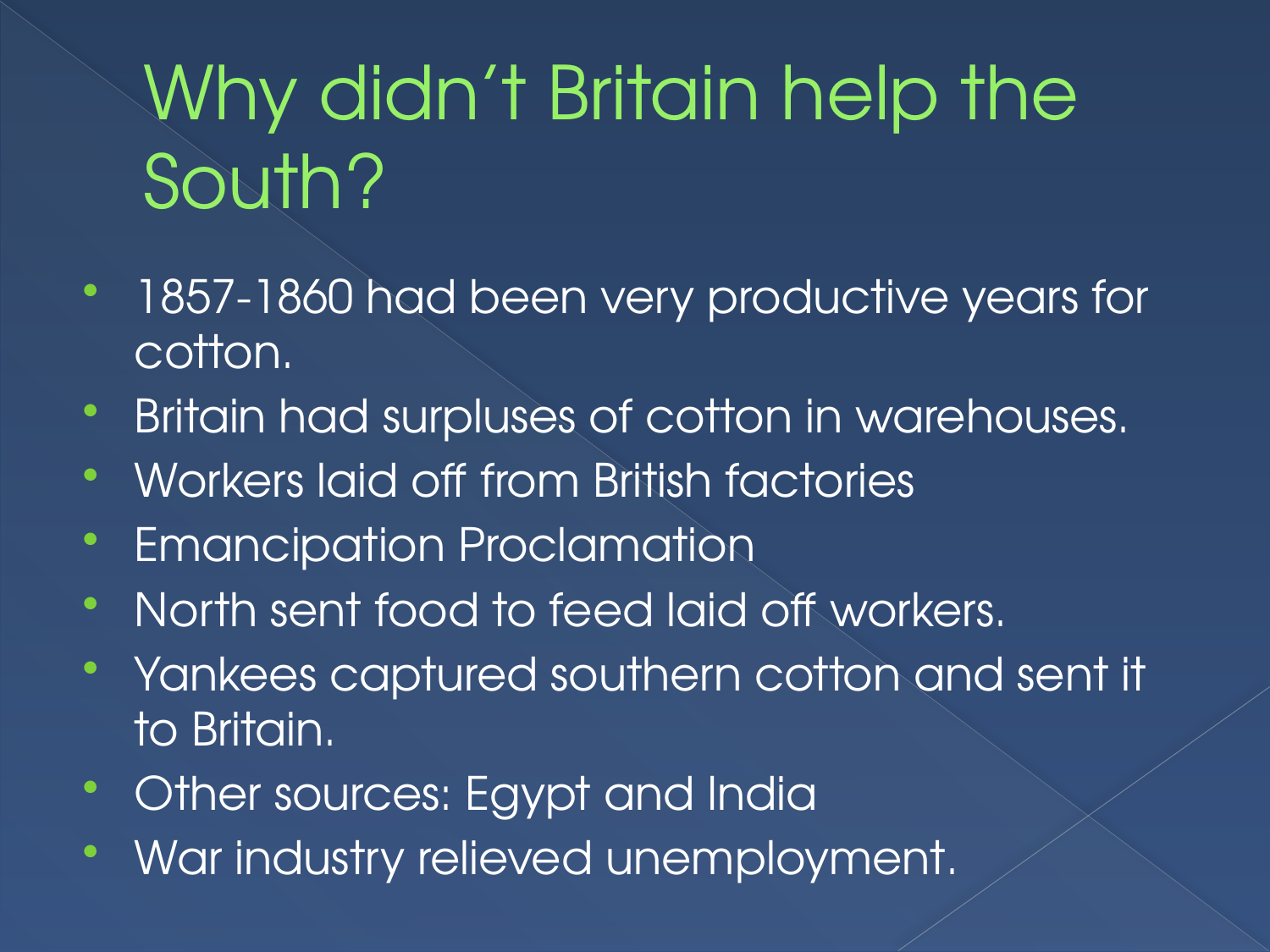

# Why didn’t Britain help the South?
1857-1860 had been very productive years for cotton.
Britain had surpluses of cotton in warehouses.
Workers laid off from British factories
Emancipation Proclamation
North sent food to feed laid off workers.
Yankees captured southern cotton and sent it to Britain.
Other sources: Egypt and India
War industry relieved unemployment.